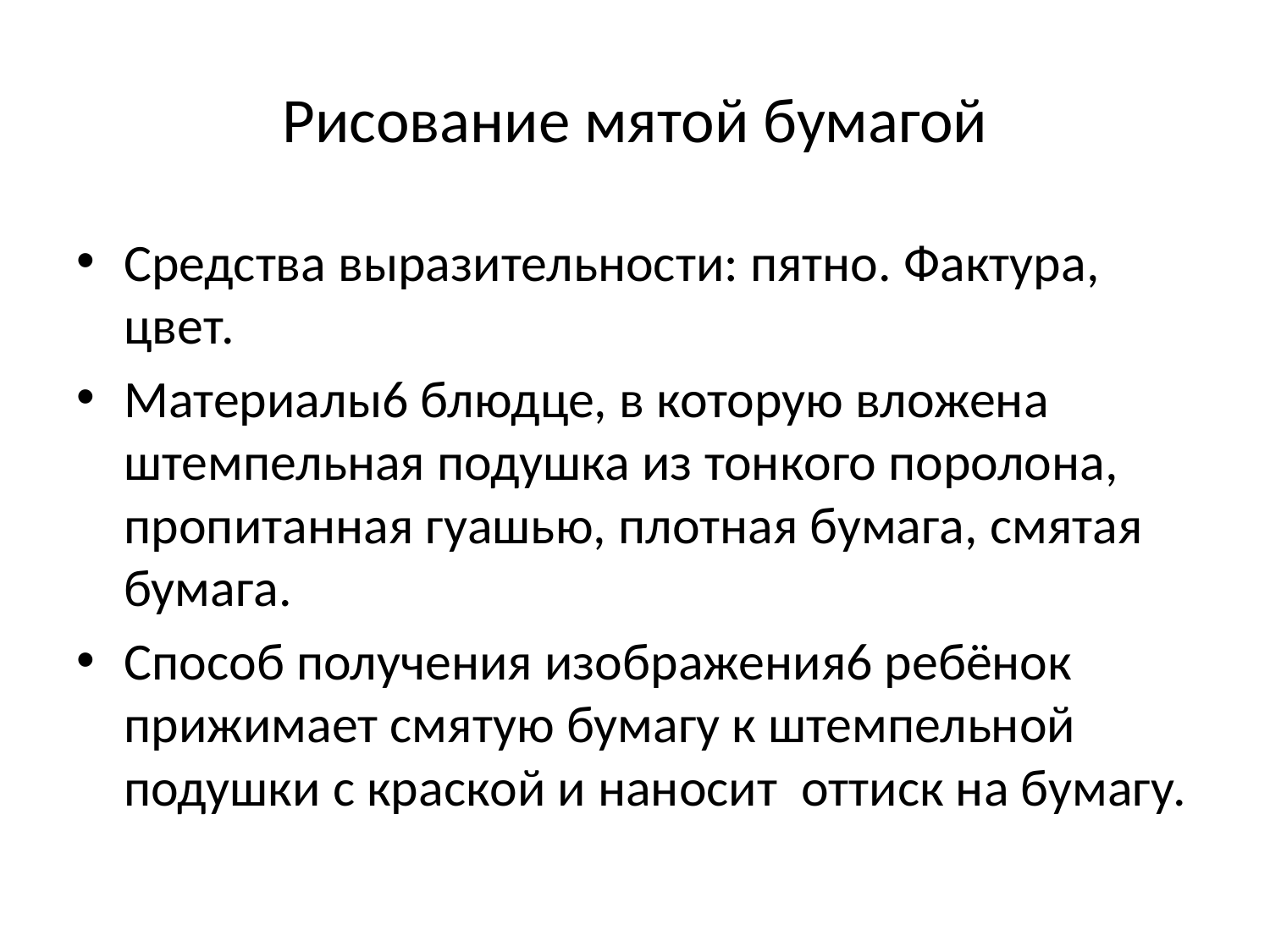

# Рисование мятой бумагой
Средства выразительности: пятно. Фактура, цвет.
Материалы6 блюдце, в которую вложена штемпельная подушка из тонкого поролона, пропитанная гуашью, плотная бумага, смятая бумага.
Способ получения изображения6 ребёнок прижимает смятую бумагу к штемпельной подушки с краской и наносит  оттиск на бумагу.